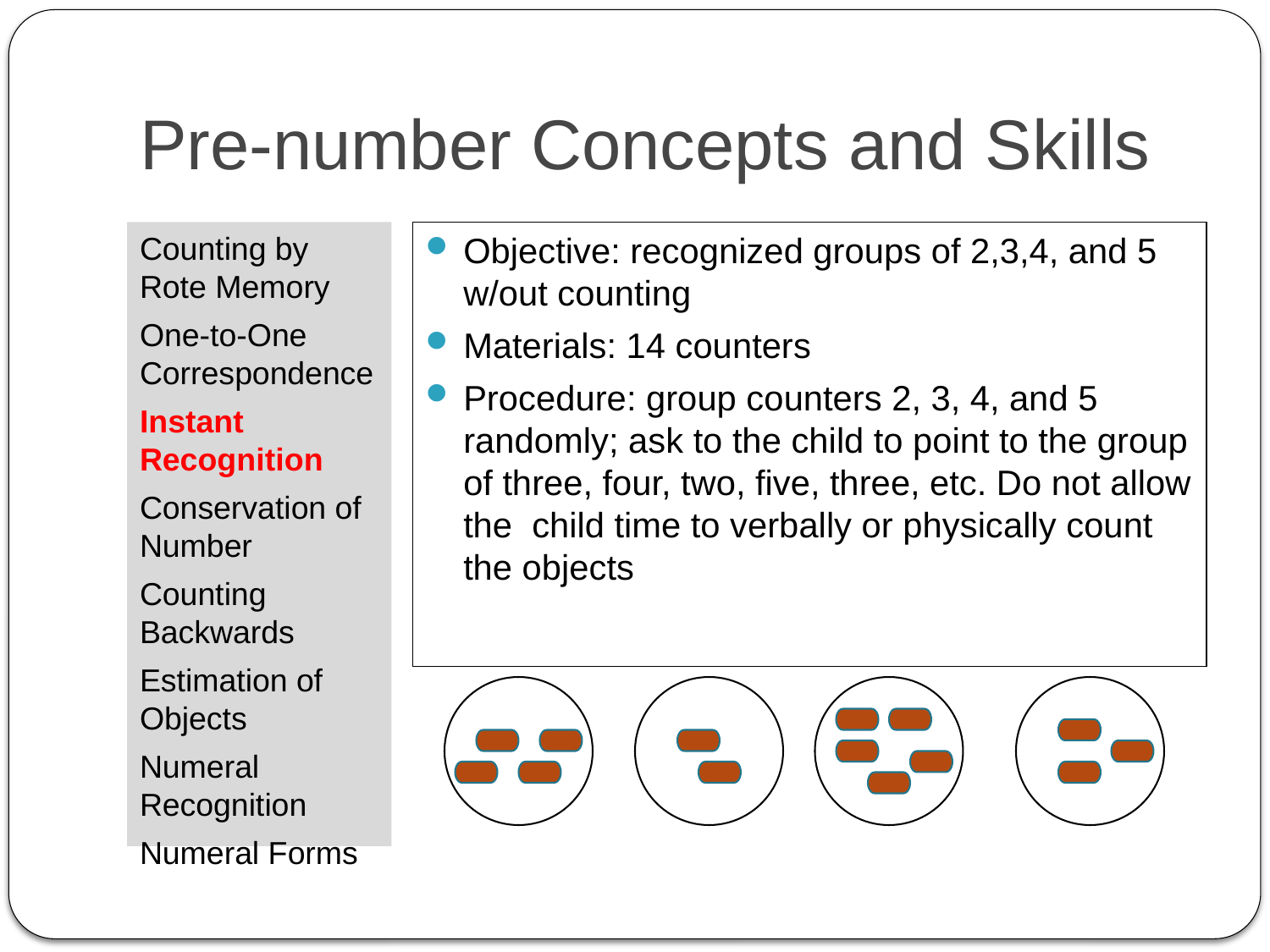

# Pre-number Concepts and Skills
Counting by Rote Memory
One-to-One Correspondence
Instant Recognition
Conservation of Number
Counting Backwards
Estimation of Objects
Numeral Recognition
Numeral Forms
Objective: recognized groups of 2,3,4, and 5 w/out counting
Materials: 14 counters
Procedure: group counters 2, 3, 4, and 5 randomly; ask to the child to point to the group of three, four, two, five, three, etc. Do not allow the  child time to verbally or physically count the objects